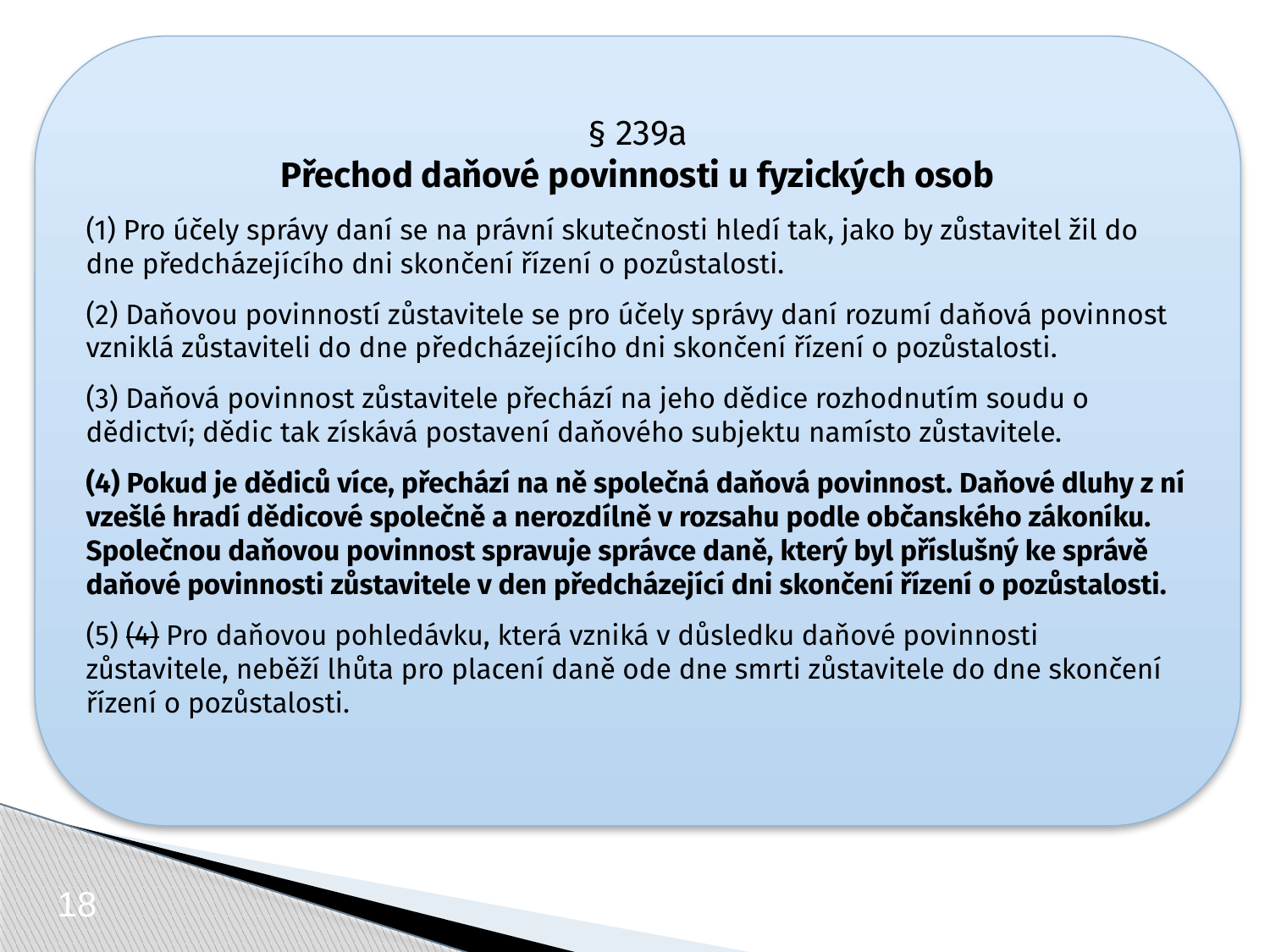

§ 239a
Přechod daňové povinnosti u fyzických osob

(1) Pro účely správy daní se na právní skutečnosti hledí tak, jako by zůstavitel žil do dne předcházejícího dni skončení řízení o pozůstalosti.

(2) Daňovou povinností zůstavitele se pro účely správy daní rozumí daňová povinnost vzniklá zůstaviteli do dne předcházejícího dni skončení řízení o pozůstalosti.

(3) Daňová povinnost zůstavitele přechází na jeho dědice rozhodnutím soudu o dědictví; dědic tak získává postavení daňového subjektu namísto zůstavitele.

(4) Pokud je dědiců více, přechází na ně společná daňová povinnost. Daňové dluhy z ní vzešlé hradí dědicové společně a nerozdílně v rozsahu podle občanského zákoníku. Společnou daňovou povinnost spravuje správce daně, který byl příslušný ke správě daňové povinnosti zůstavitele v den předcházející dni skončení řízení o pozůstalosti.

(5) (4) Pro daňovou pohledávku, která vzniká v důsledku daňové povinnosti zůstavitele, neběží lhůta pro placení daně ode dne smrti zůstavitele do dne skončení řízení o pozůstalosti.

18